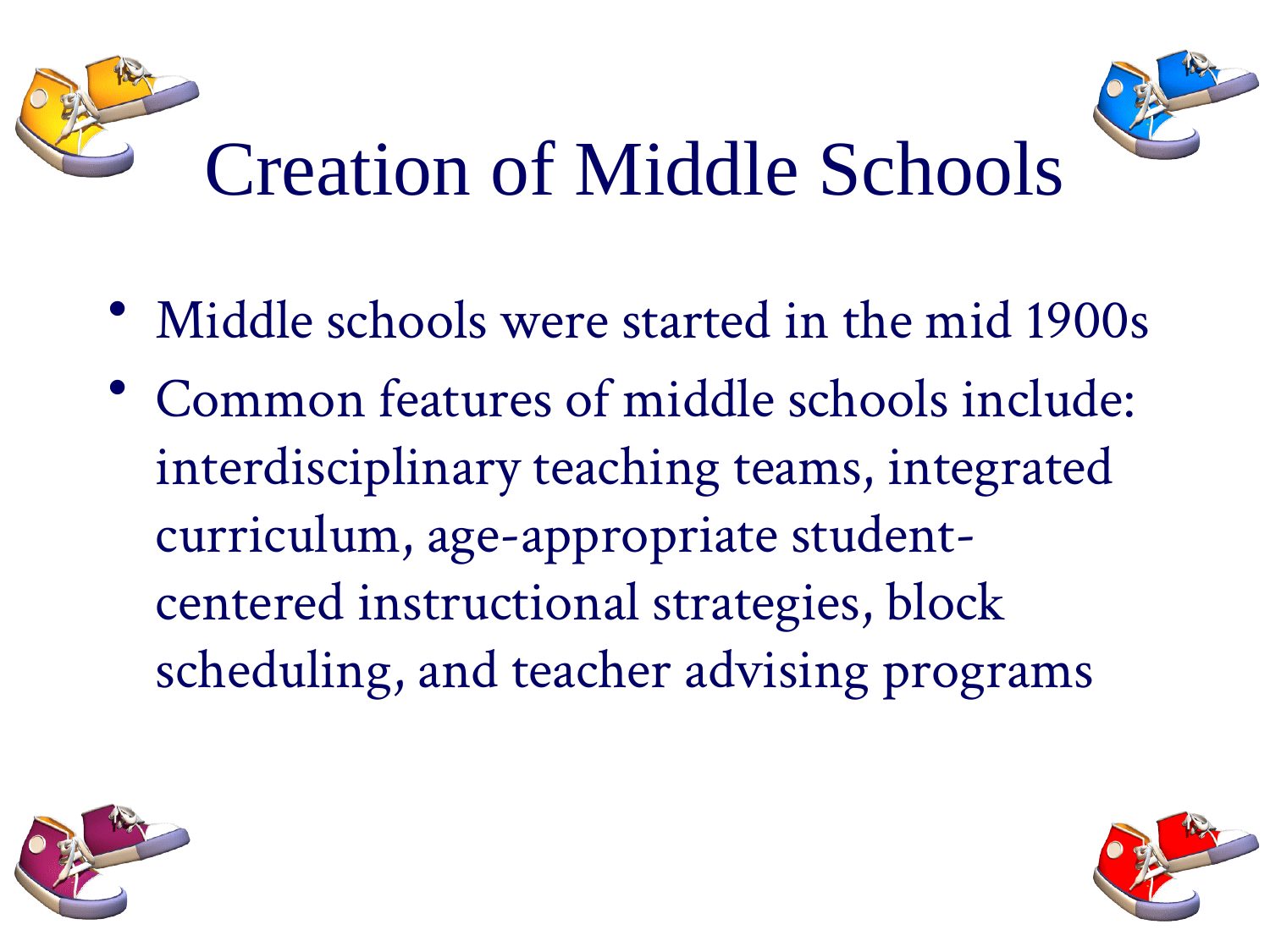

# Creation of Middle Schools
Middle schools were started in the mid 1900s
Common features of middle schools include: interdisciplinary teaching teams, integrated curriculum, age-appropriate student-centered instructional strategies, block scheduling, and teacher advising programs